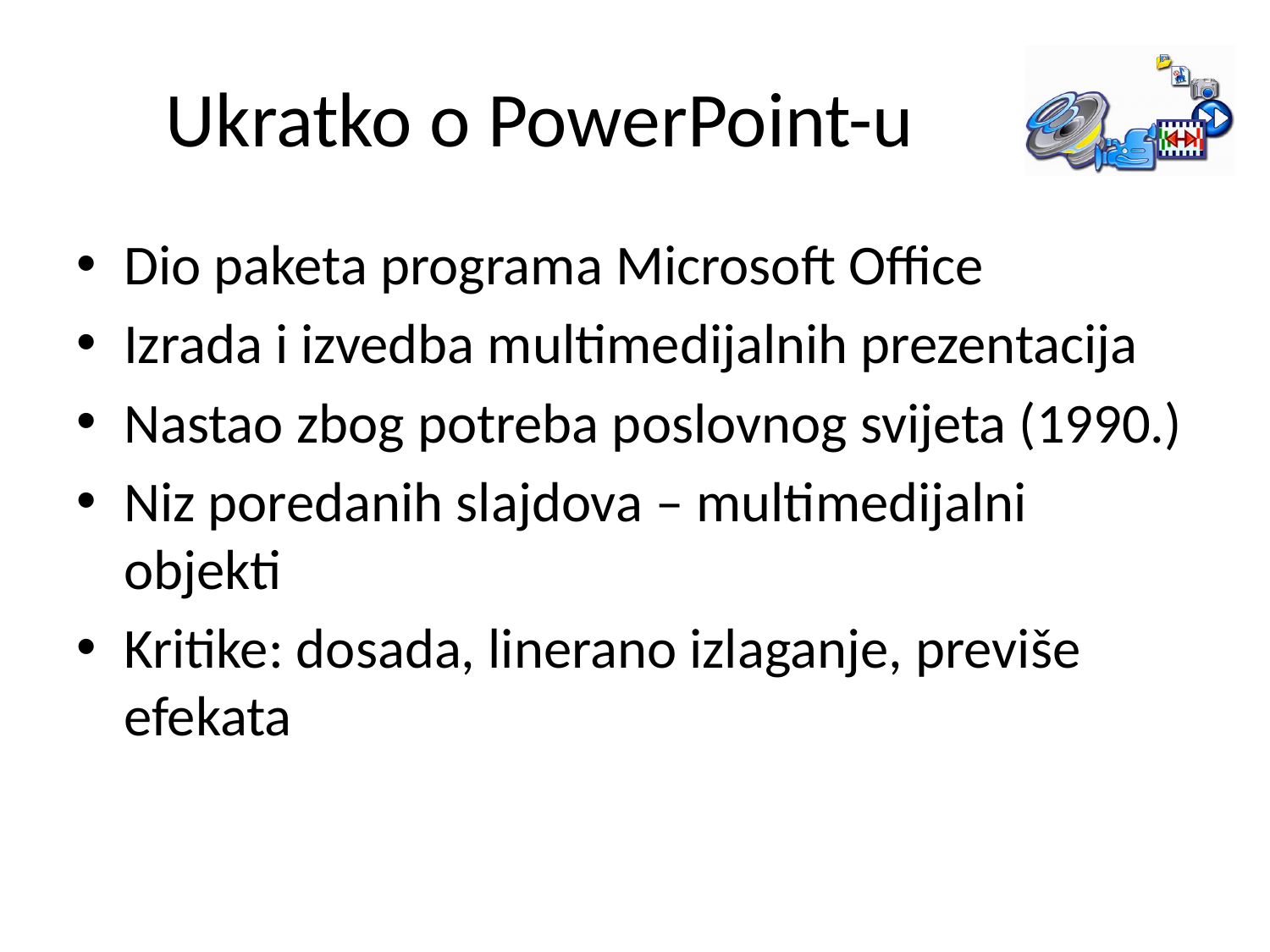

# Ukratko o PowerPoint-u
Dio paketa programa Microsoft Office
Izrada i izvedba multimedijalnih prezentacija
Nastao zbog potreba poslovnog svijeta (1990.)
Niz poredanih slajdova – multimedijalni objekti
Kritike: dosada, linerano izlaganje, previše efekata